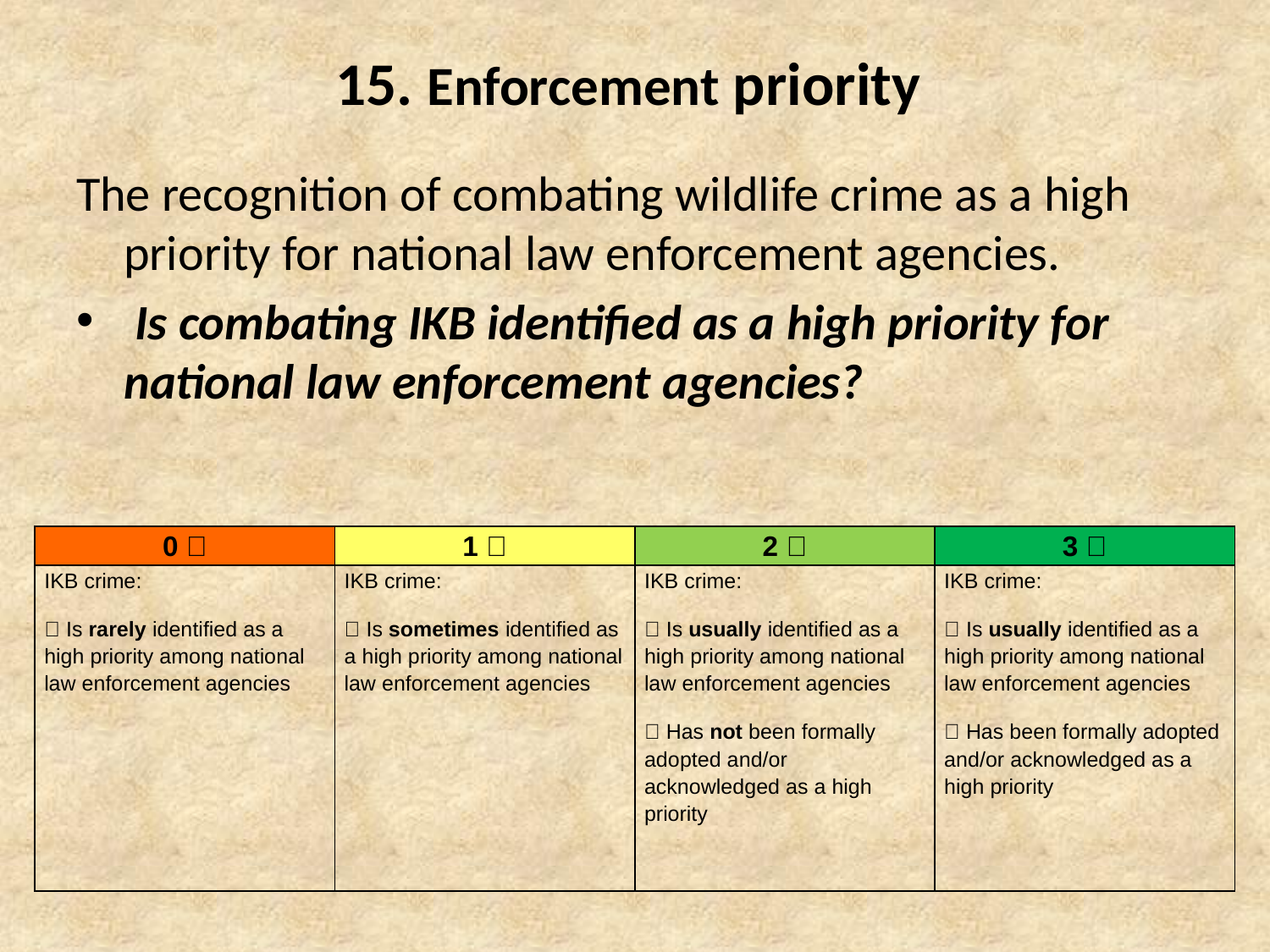

# 15. Enforcement priority
The recognition of combating wildlife crime as a high priority for national law enforcement agencies.
 Is combating IKB identified as a high priority for national law enforcement agencies?

| 0 􀜆 | 1 􀜆 | 2 􀜆 | 3 􀜆 |
| --- | --- | --- | --- |
| IKB crime: 􀜆 Is rarely identified as a high priority among national law enforcement agencies | IKB crime: 􀜆 Is sometimes identified as a high priority among national law enforcement agencies | IKB crime: 􀜆 Is usually identified as a high priority among national law enforcement agencies 􀜆 Has not been formally adopted and/or acknowledged as a high priority | IKB crime: 􀜆 Is usually identified as a high priority among national law enforcement agencies 􀜆 Has been formally adopted and/or acknowledged as a high priority |